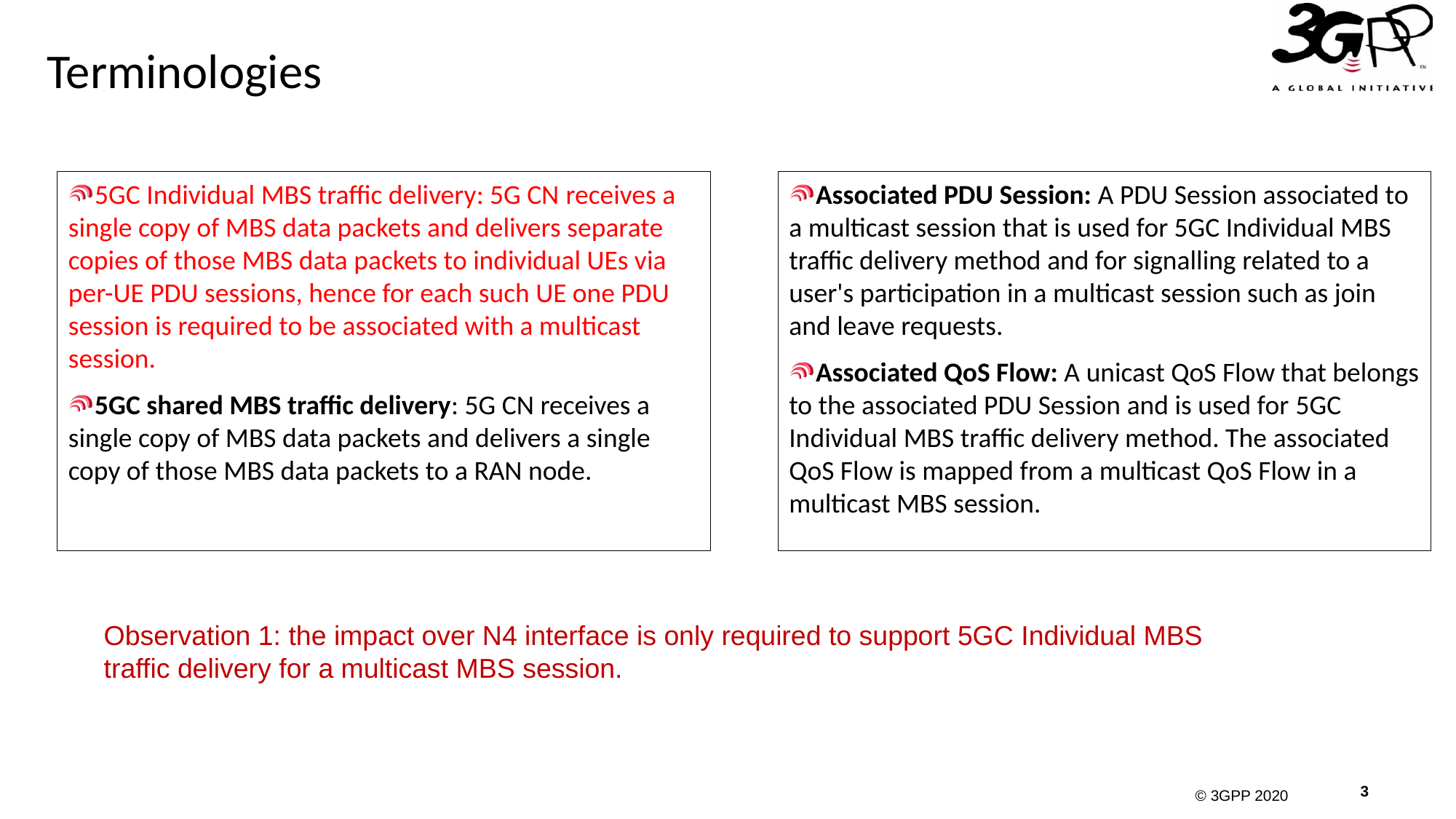

# Terminologies
5GC Individual MBS traffic delivery: 5G CN receives a single copy of MBS data packets and delivers separate copies of those MBS data packets to individual UEs via per-UE PDU sessions, hence for each such UE one PDU session is required to be associated with a multicast session.
5GC shared MBS traffic delivery: 5G CN receives a single copy of MBS data packets and delivers a single copy of those MBS data packets to a RAN node.

Associated PDU Session: A PDU Session associated to a multicast session that is used for 5GC Individual MBS traffic delivery method and for signalling related to a user's participation in a multicast session such as join and leave requests.
Associated QoS Flow: A unicast QoS Flow that belongs to the associated PDU Session and is used for 5GC Individual MBS traffic delivery method. The associated QoS Flow is mapped from a multicast QoS Flow in a multicast MBS session.

Observation 1: the impact over N4 interface is only required to support 5GC Individual MBS traffic delivery for a multicast MBS session.